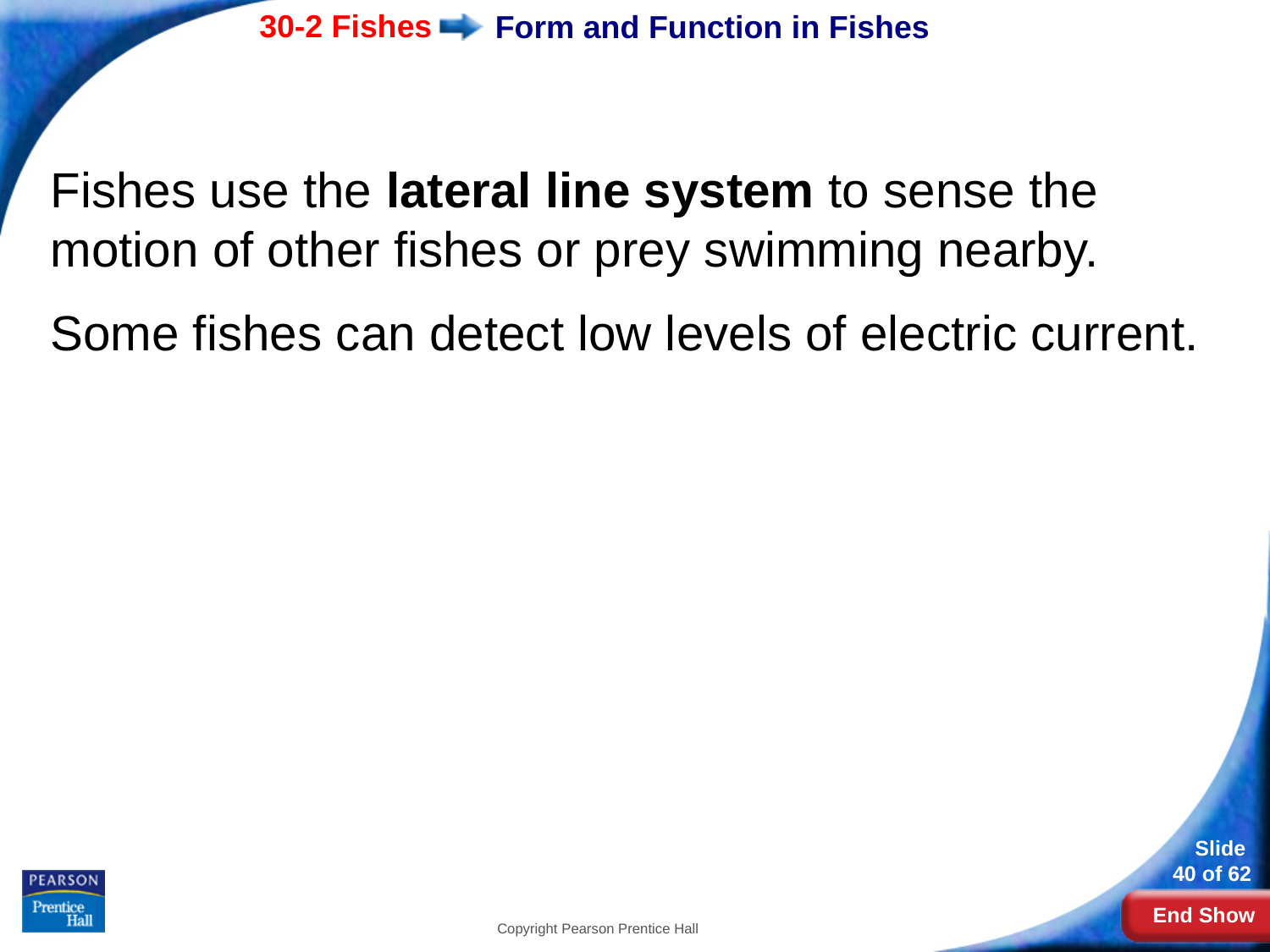

# Form and Function in Fishes
Fishes use the lateral line system to sense the motion of other fishes or prey swimming nearby.
Some fishes can detect low levels of electric current.
Copyright Pearson Prentice Hall